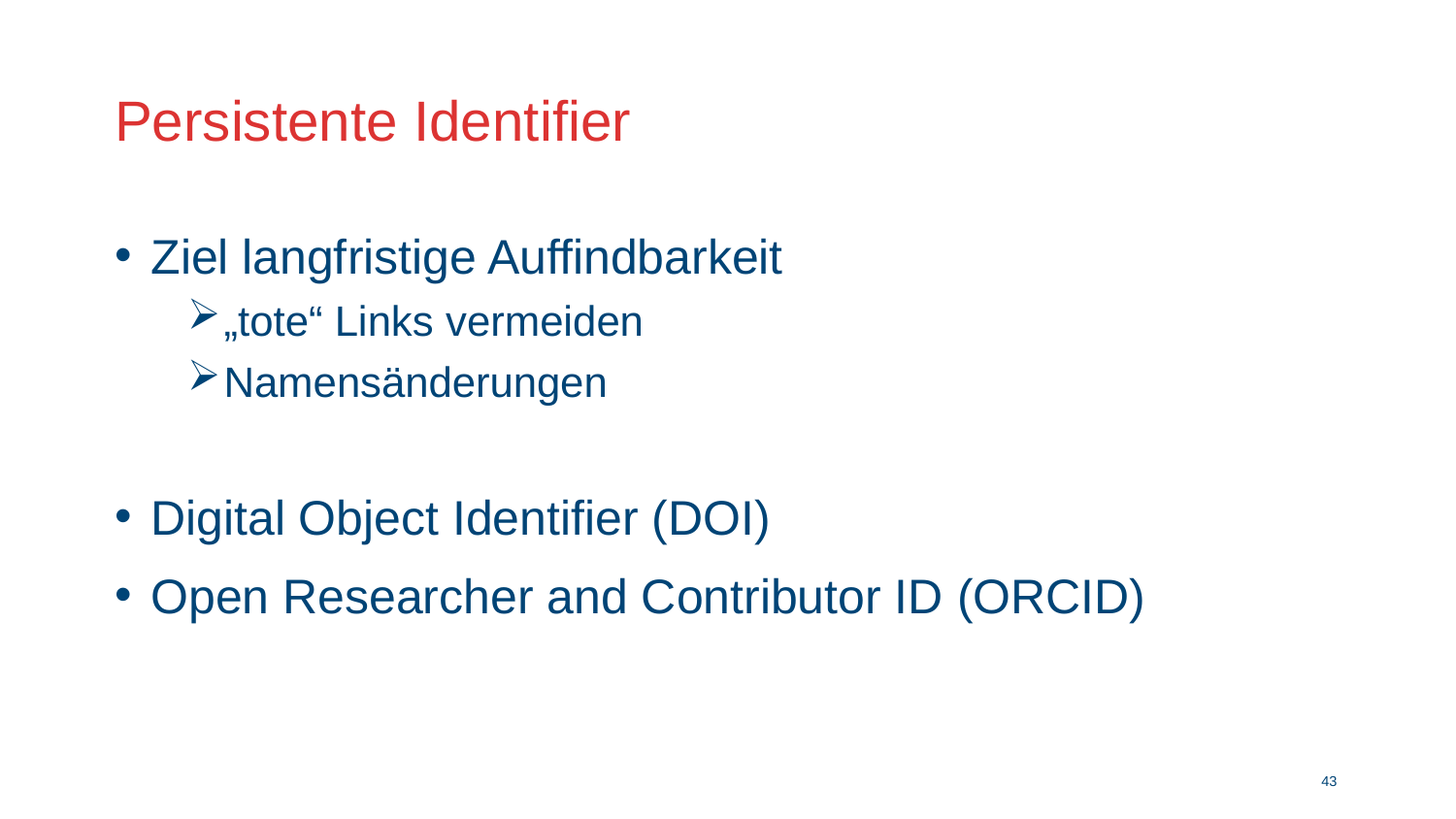

# Persistente Identifier
Ziel langfristige Auffindbarkeit
„tote“ Links vermeiden
Namensänderungen

Digital Object Identifier (DOI)
Open Researcher and Contributor ID (ORCID)
43